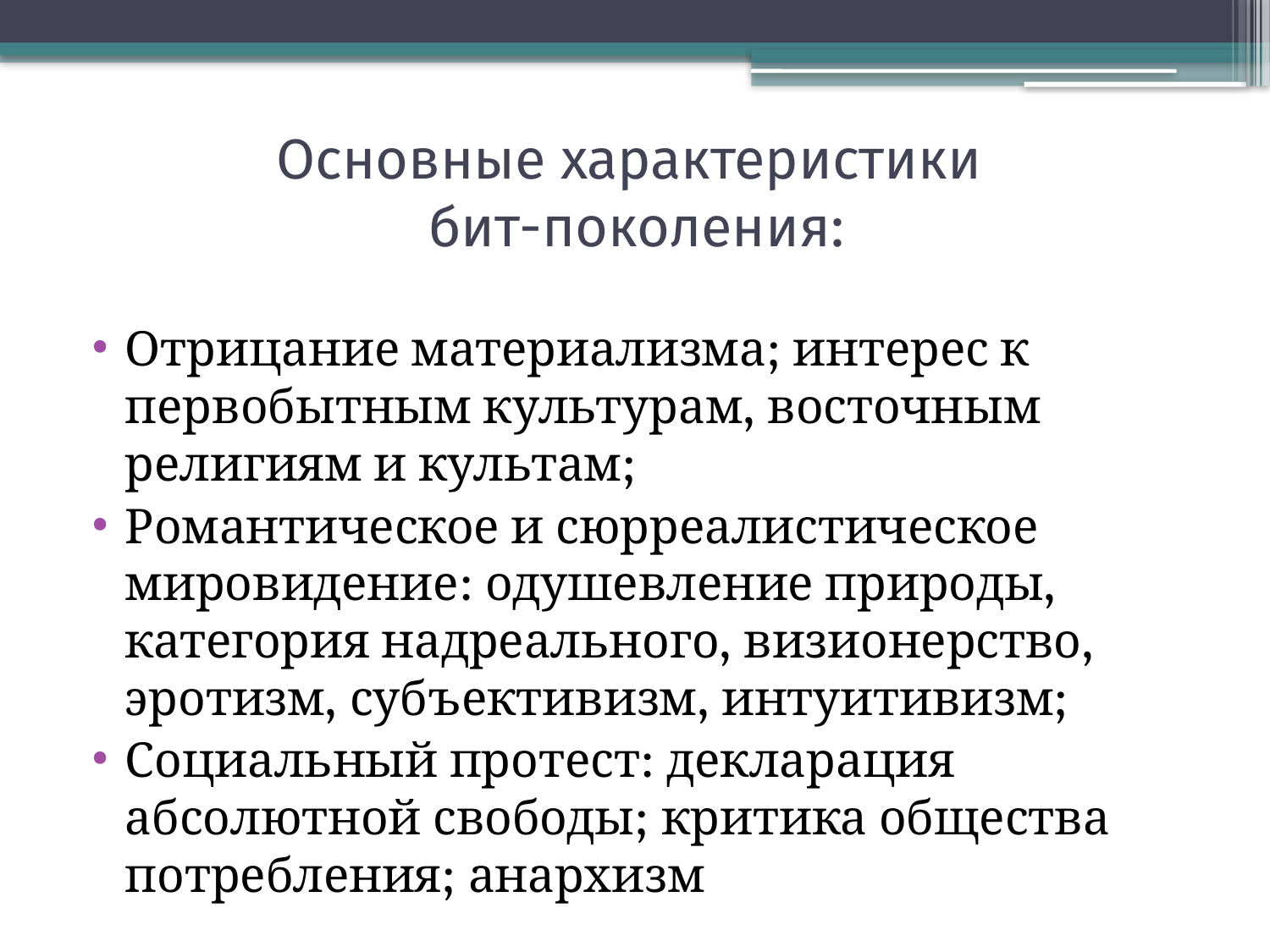

# Основные характеристики бит-поколения:
Отрицание материализма; интерес к первобытным культурам, восточным религиям и культам;
Романтическое и сюрреалистическое мировидение: одушевление природы, категория надреального, визионерство, эротизм, субъективизм, интуитивизм;
Социальный протест: декларация абсолютной свободы; критика общества потребления; анархизм